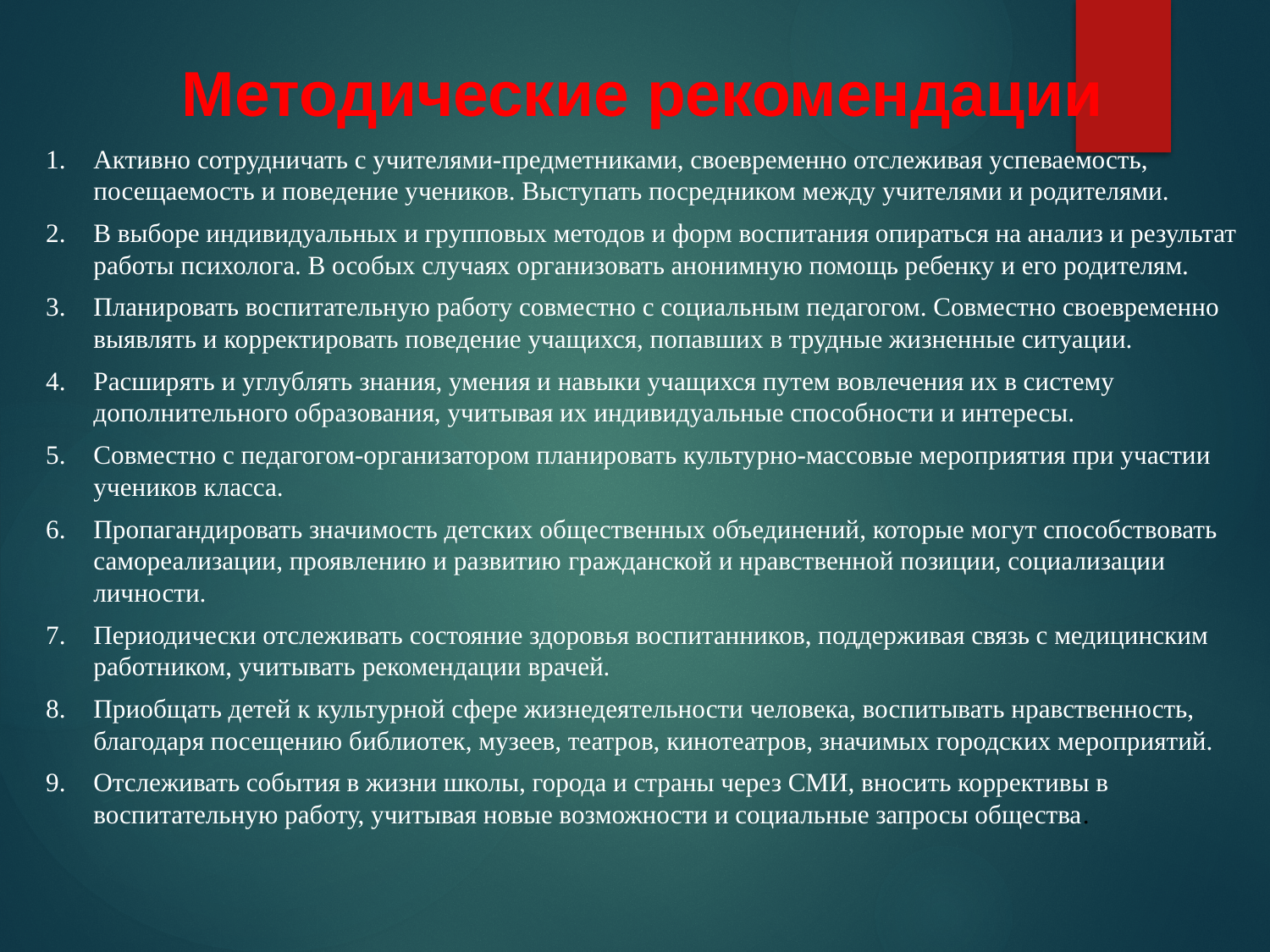

Методические рекомендации
Активно сотрудничать с учителями-предметниками, своевременно отслеживая успеваемость, посещаемость и поведение учеников. Выступать посредником между учителями и родителями.
В выборе индивидуальных и групповых методов и форм воспитания опираться на анализ и результат работы психолога. В особых случаях организовать анонимную помощь ребенку и его родителям.
Планировать воспитательную работу совместно с социальным педагогом. Совместно своевременно выявлять и корректировать поведение учащихся, попавших в трудные жизненные ситуации.
Расширять и углублять знания, умения и навыки учащихся путем вовлечения их в систему дополнительного образования, учитывая их индивидуальные способности и интересы.
Совместно с педагогом-организатором планировать культурно-массовые мероприятия при участии учеников класса.
Пропагандировать значимость детских общественных объединений, которые могут способствовать самореализации, проявлению и развитию гражданской и нравственной позиции, социализации личности.
Периодически отслеживать состояние здоровья воспитанников, поддерживая связь с медицинским работником, учитывать рекомендации врачей.
Приобщать детей к культурной сфере жизнедеятельности человека, воспитывать нравственность, благодаря посещению библиотек, музеев, театров, кинотеатров, значимых городских мероприятий.
Отслеживать события в жизни школы, города и страны через СМИ, вносить коррективы в воспитательную работу, учитывая новые возможности и социальные запросы общества.